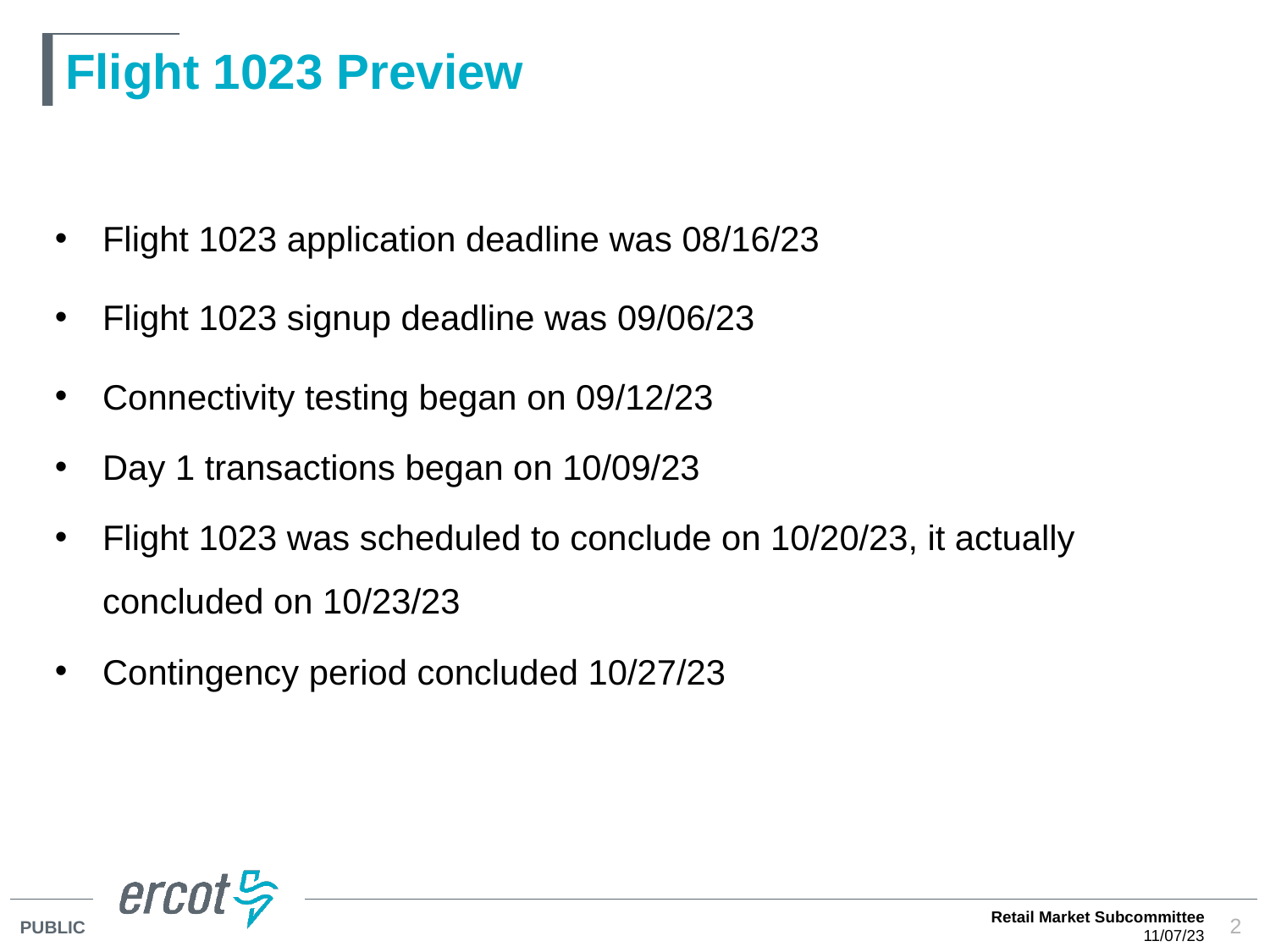

# Flight 1023 Preview
Flight 1023 application deadline was 08/16/23
Flight 1023 signup deadline was 09/06/23
Connectivity testing began on 09/12/23
Day 1 transactions began on 10/09/23
Flight 1023 was scheduled to conclude on 10/20/23, it actually concluded on 10/23/23
Contingency period concluded 10/27/23
Retail Market Subcommittee
11/07/23
2